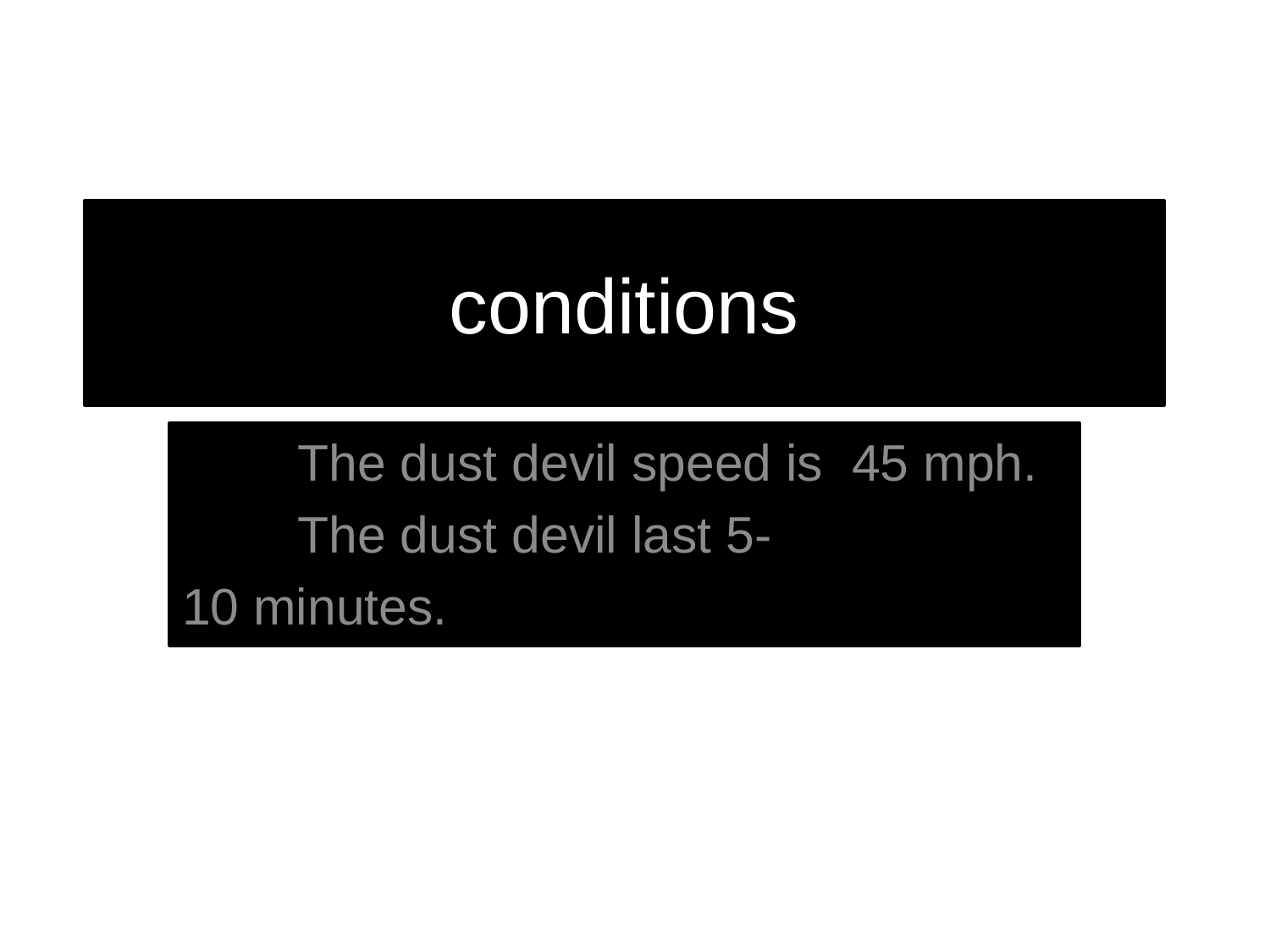

# conditions
	The dust devil speed is  45 mph.
 	The dust devil last 5-
10 minutes.